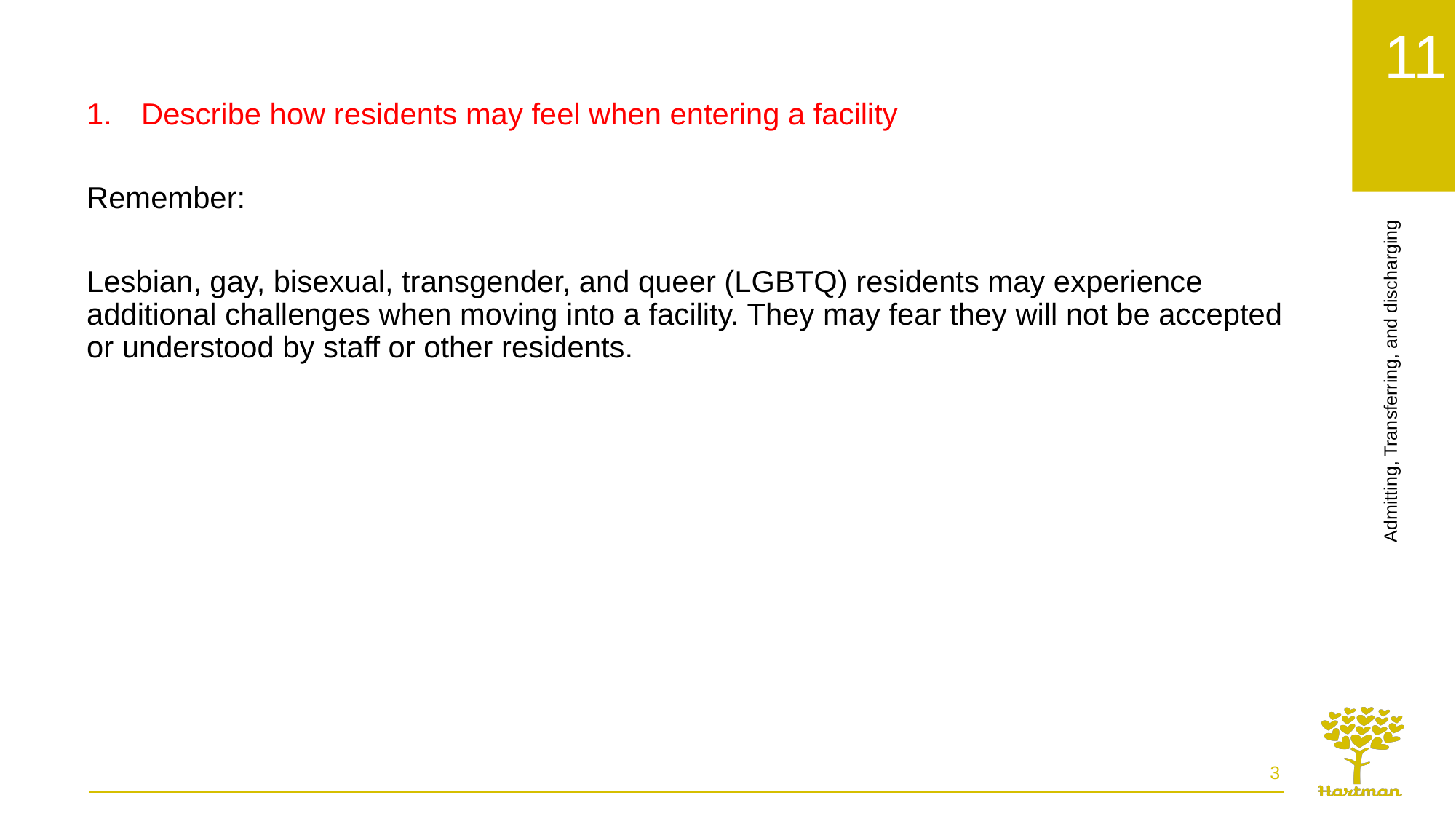

Describe how residents may feel when entering a facility

Remember:

Lesbian, gay, bisexual, transgender, and queer (LGBTQ) residents may experience additional challenges when moving into a facility. They may fear they will not be accepted or understood by staff or other residents.

3